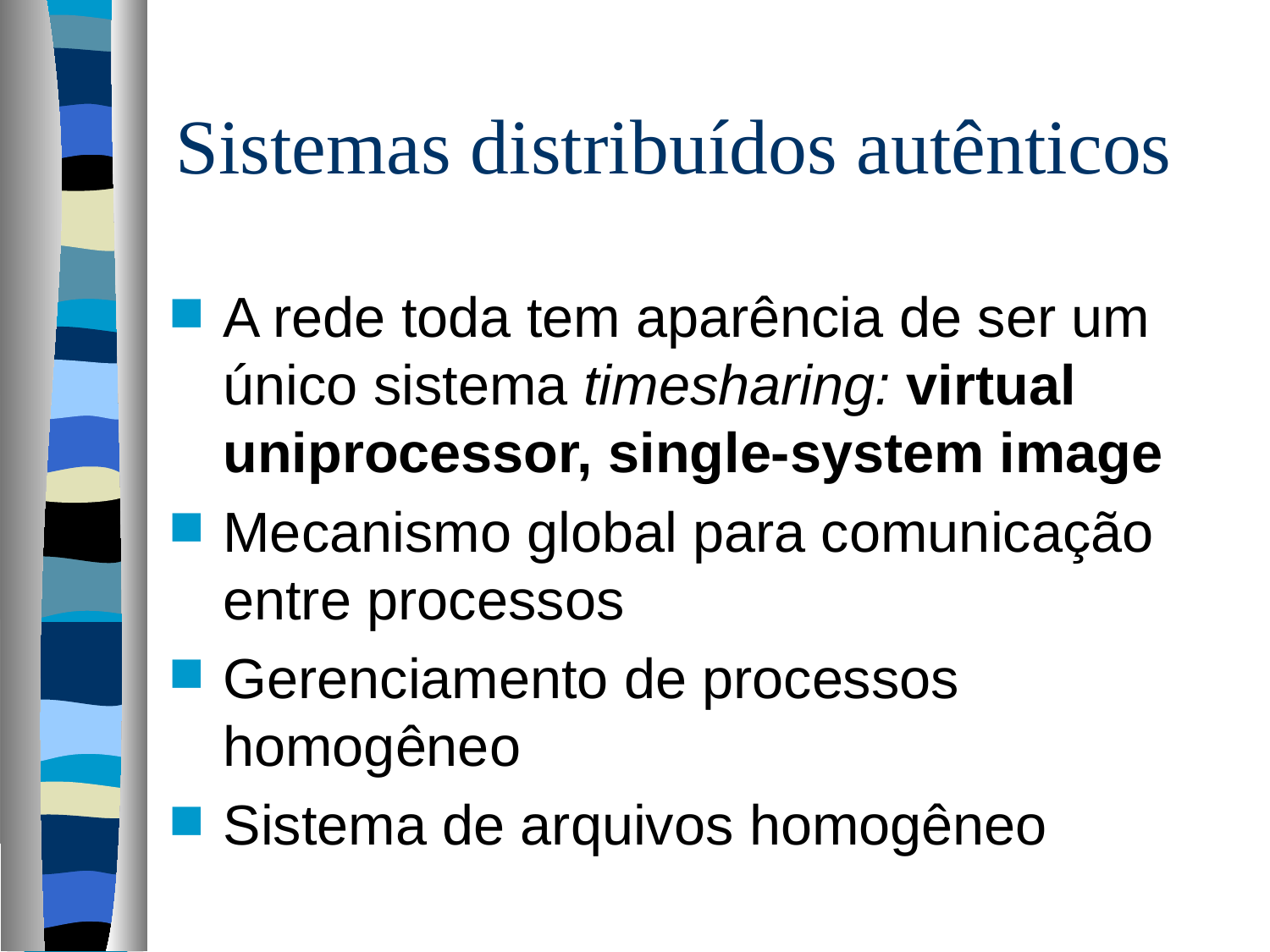

# Sistemas distribuídos autênticos
A rede toda tem aparência de ser um único sistema timesharing: virtual uniprocessor, single-system image
Mecanismo global para comunicação entre processos
Gerenciamento de processos homogêneo
Sistema de arquivos homogêneo